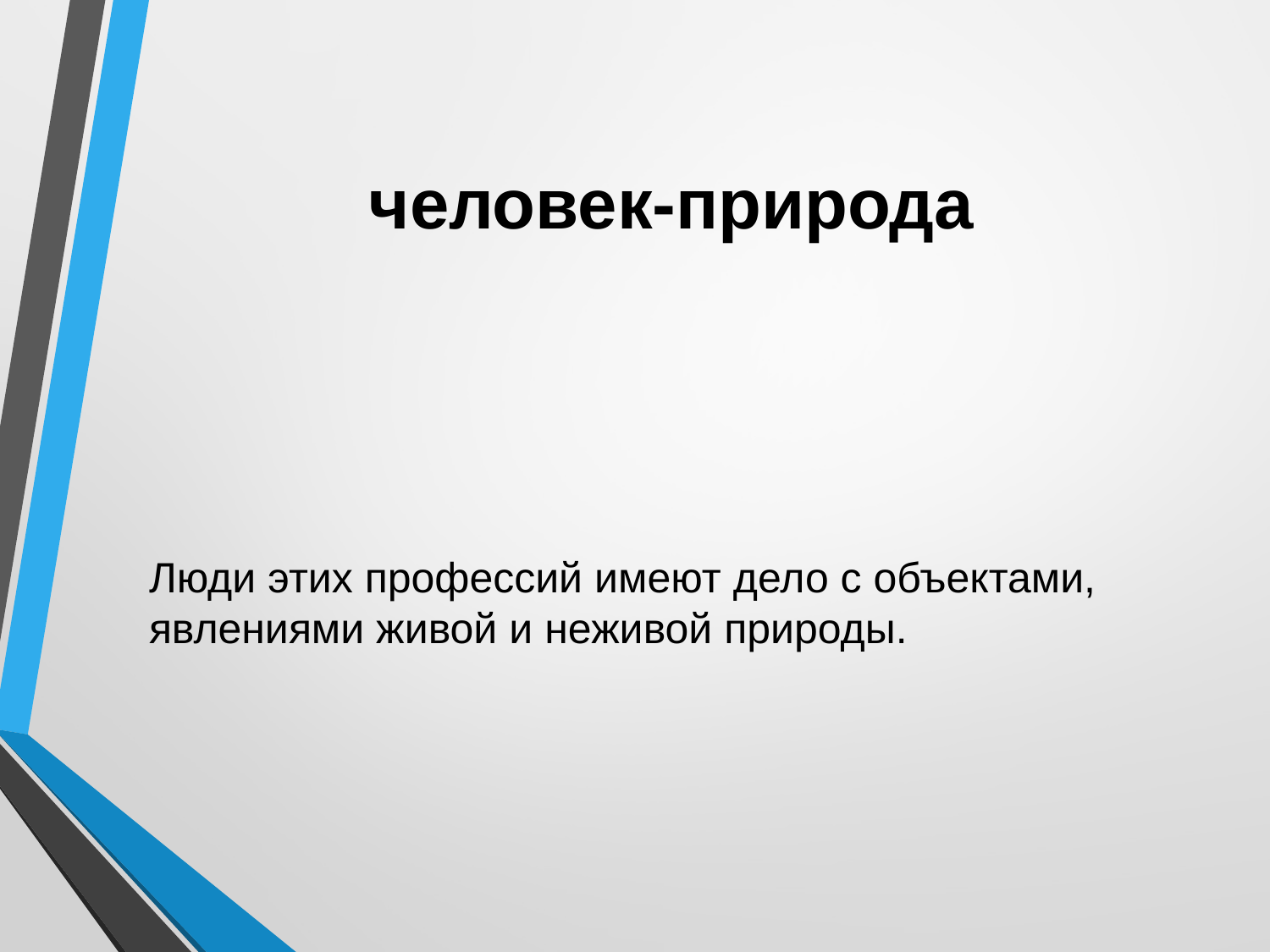

# человек-природа
Люди этих профессий имеют дело с объектами, явлениями живой и неживой природы.